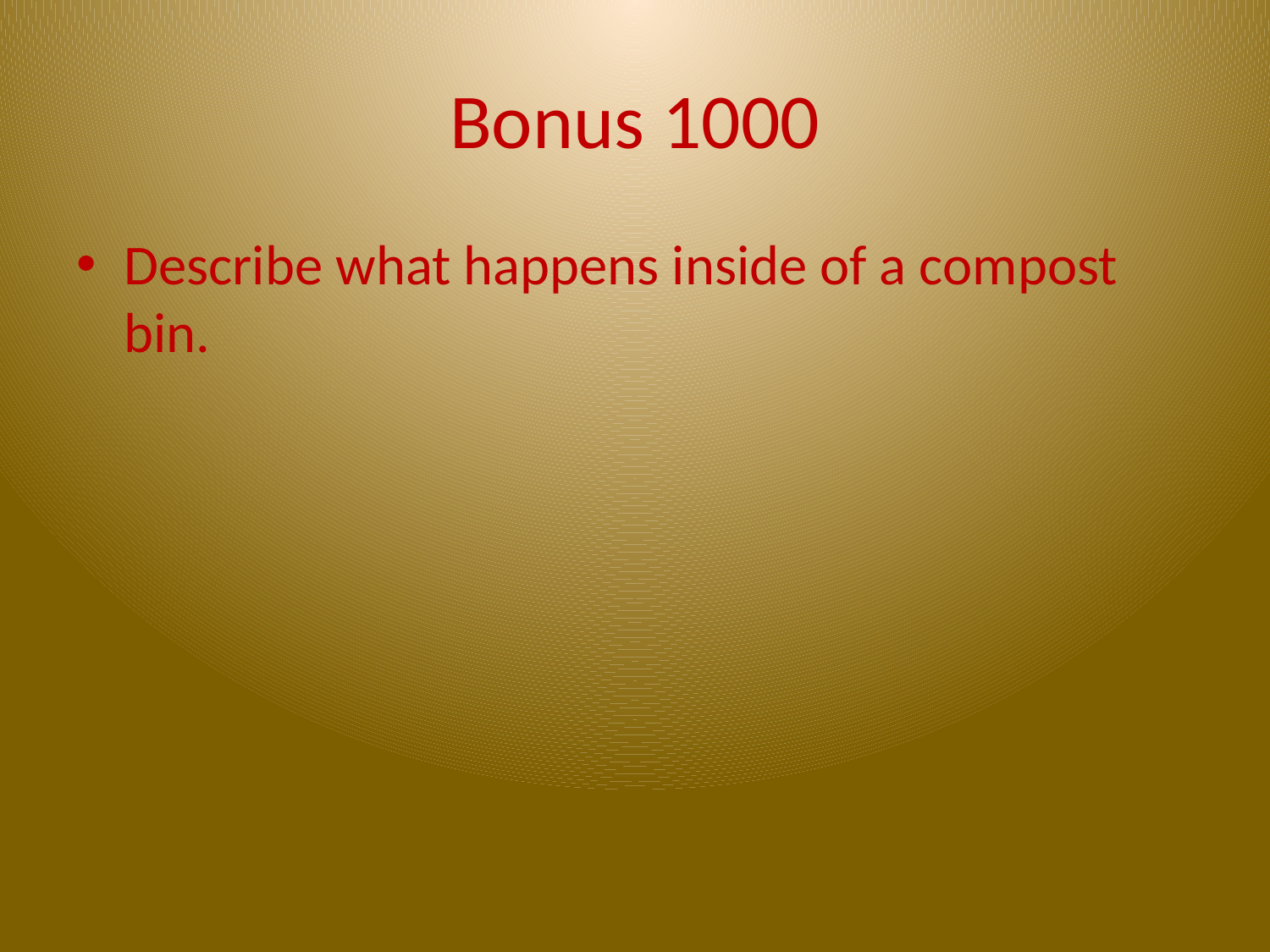

# Bonus 1000
Describe what happens inside of a compost bin.